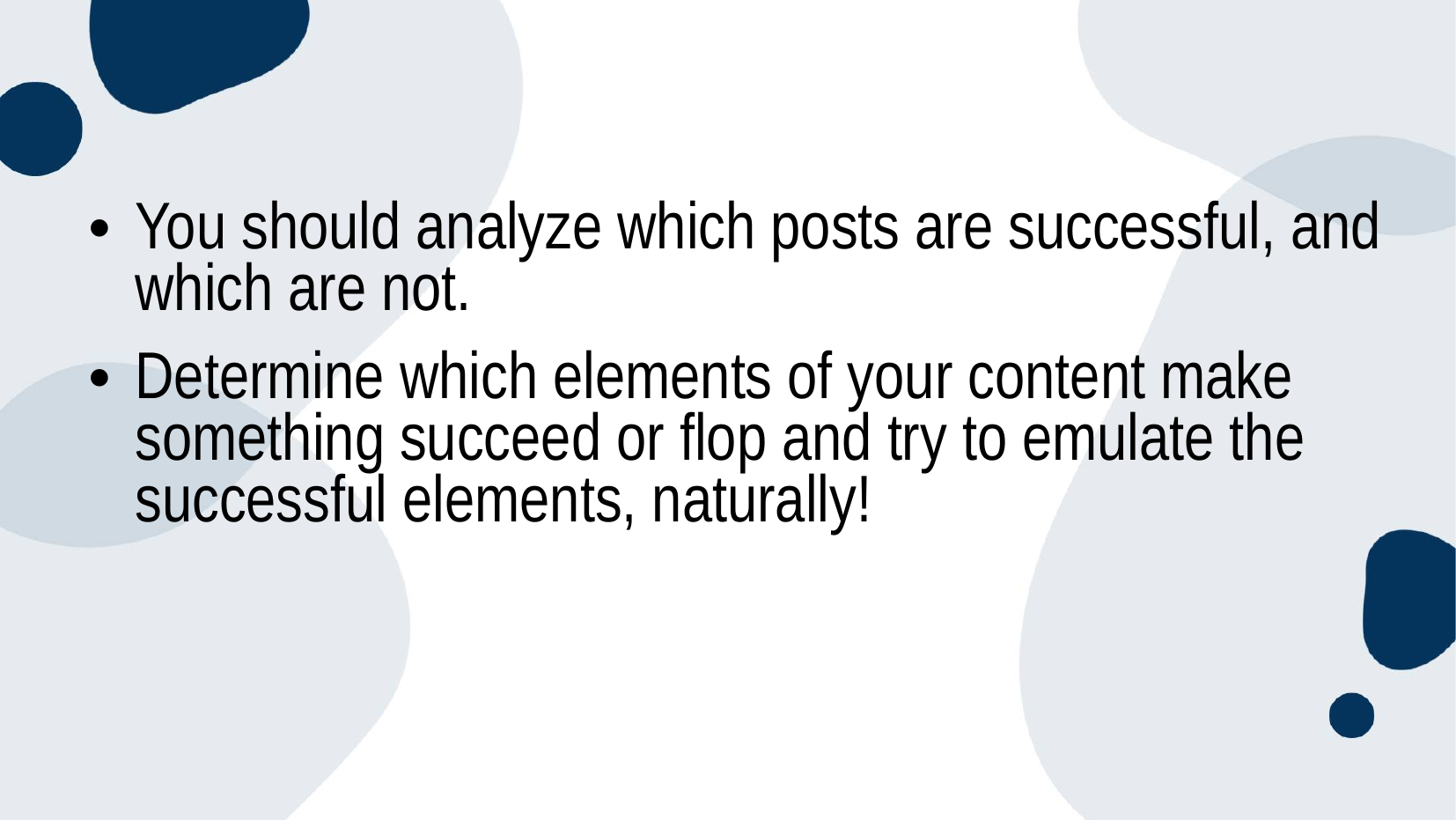

You should analyze which posts are successful, and which are not.
Determine which elements of your content make something succeed or flop and try to emulate the successful elements, naturally!